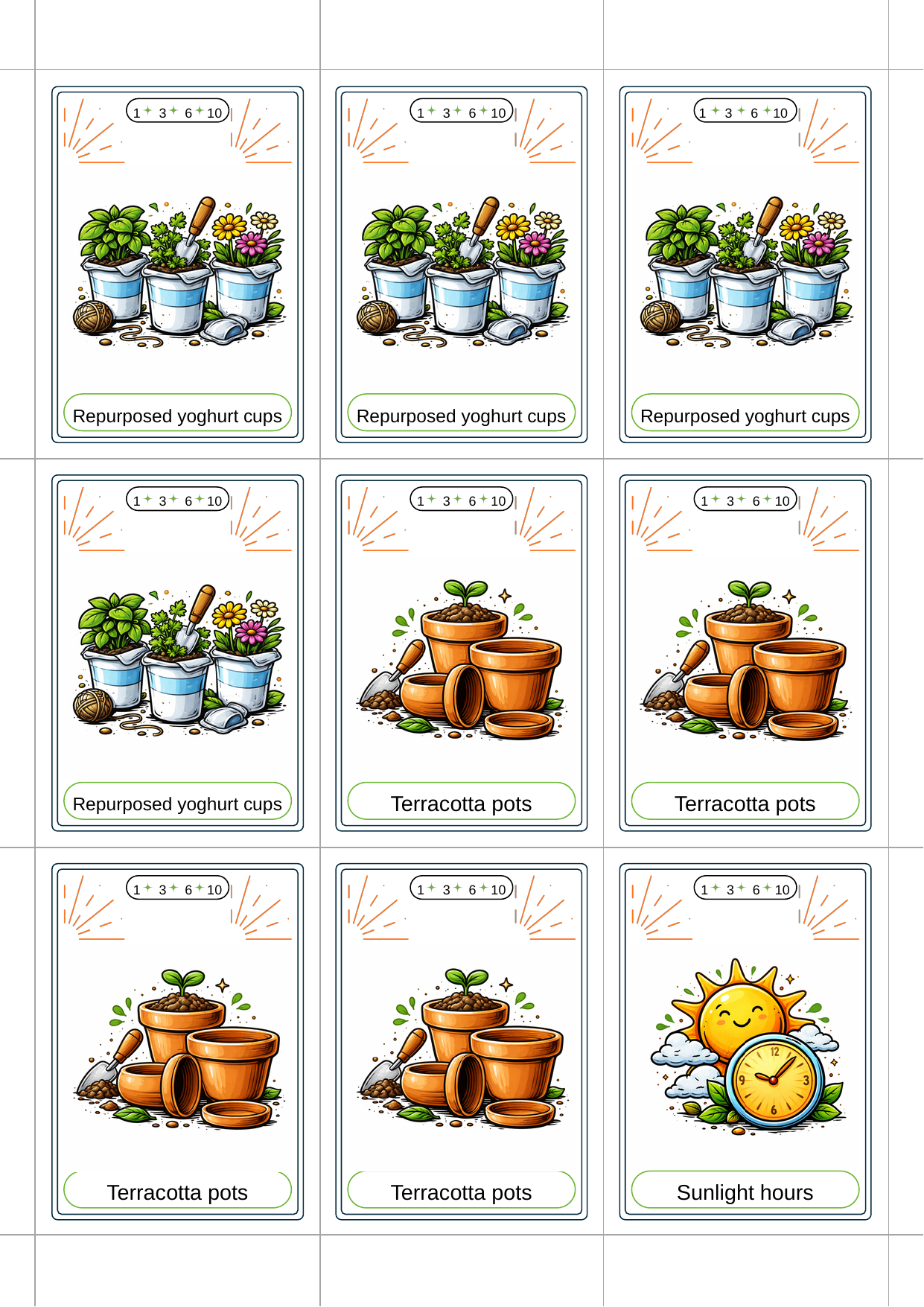

1     3     6    10

1     3     6    10

1     3     6    10

Repurposed yoghurt cups
Repurposed yoghurt cups
Repurposed yoghurt cups

1     3     6    10

1     3     6    10

1     3     6    10

Terracotta pots
Terracotta pots
Repurposed yoghurt cups

1     3     6    10

1     3     6    10

1     3     6    10

Terracotta pots
Terracotta pots
Sunlight hours